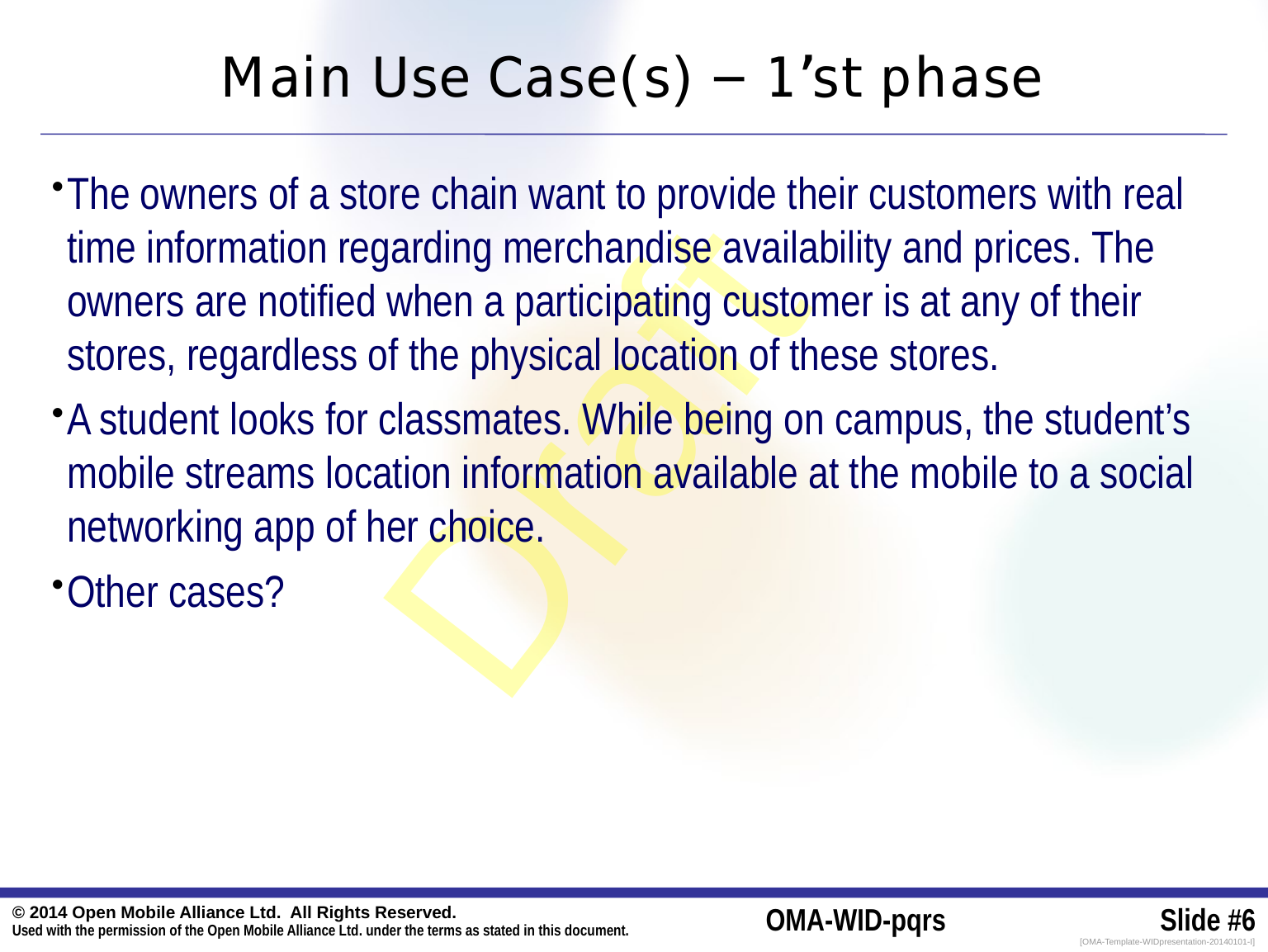

# Main Use Case(s) – 1’st phase
The owners of a store chain want to provide their customers with real time information regarding merchandise availability and prices. The owners are notified when a participating customer is at any of their stores, regardless of the physical location of these stores.
A student looks for classmates. While being on campus, the student’s mobile streams location information available at the mobile to a social networking app of her choice.
Other cases?